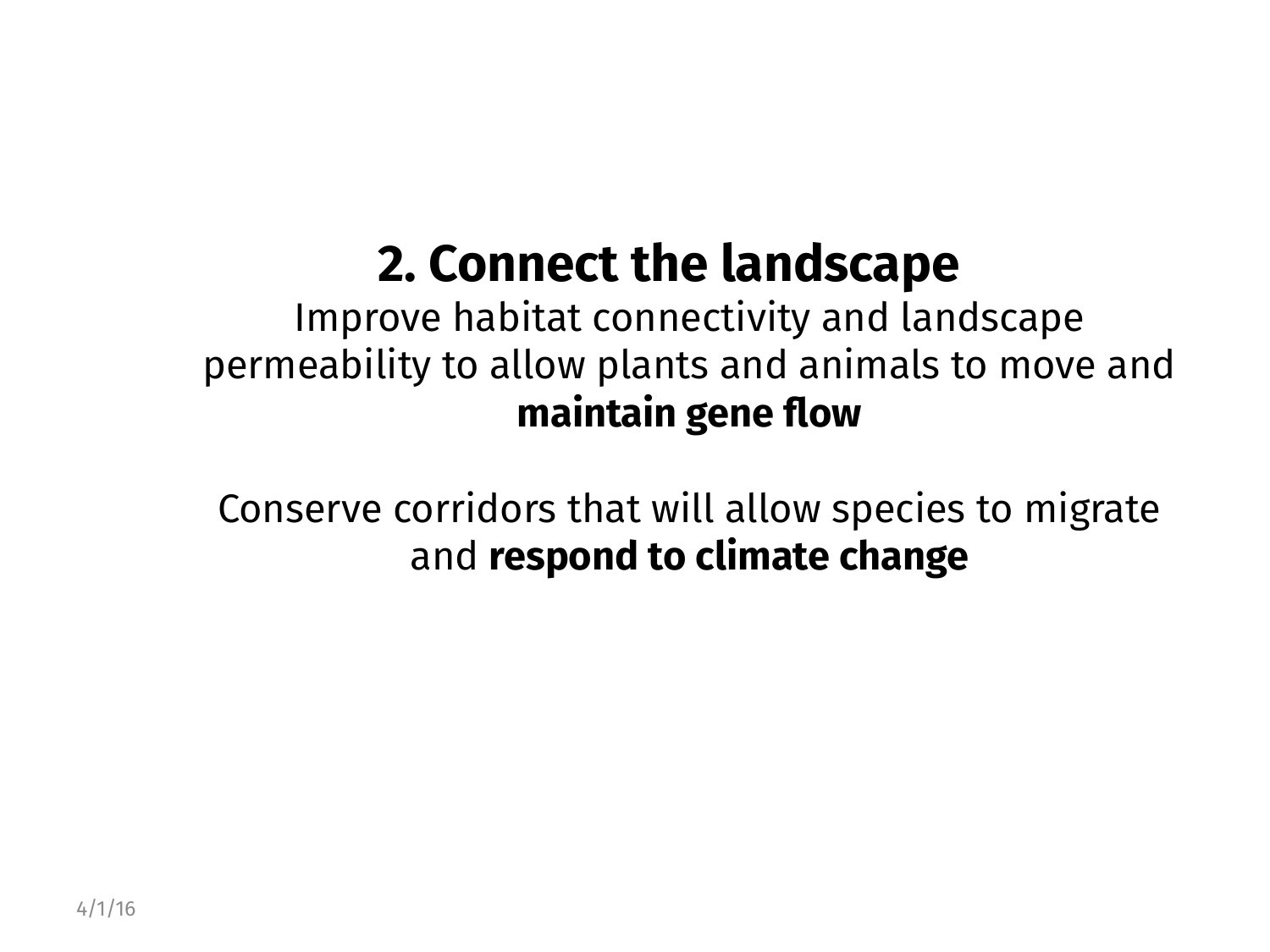

# 2. Connect the landscape Improve habitat connectivity and landscape permeability to allow plants and animals to move and maintain gene flow Conserve corridors that will allow species to migrate and respond to climate change
4/1/16